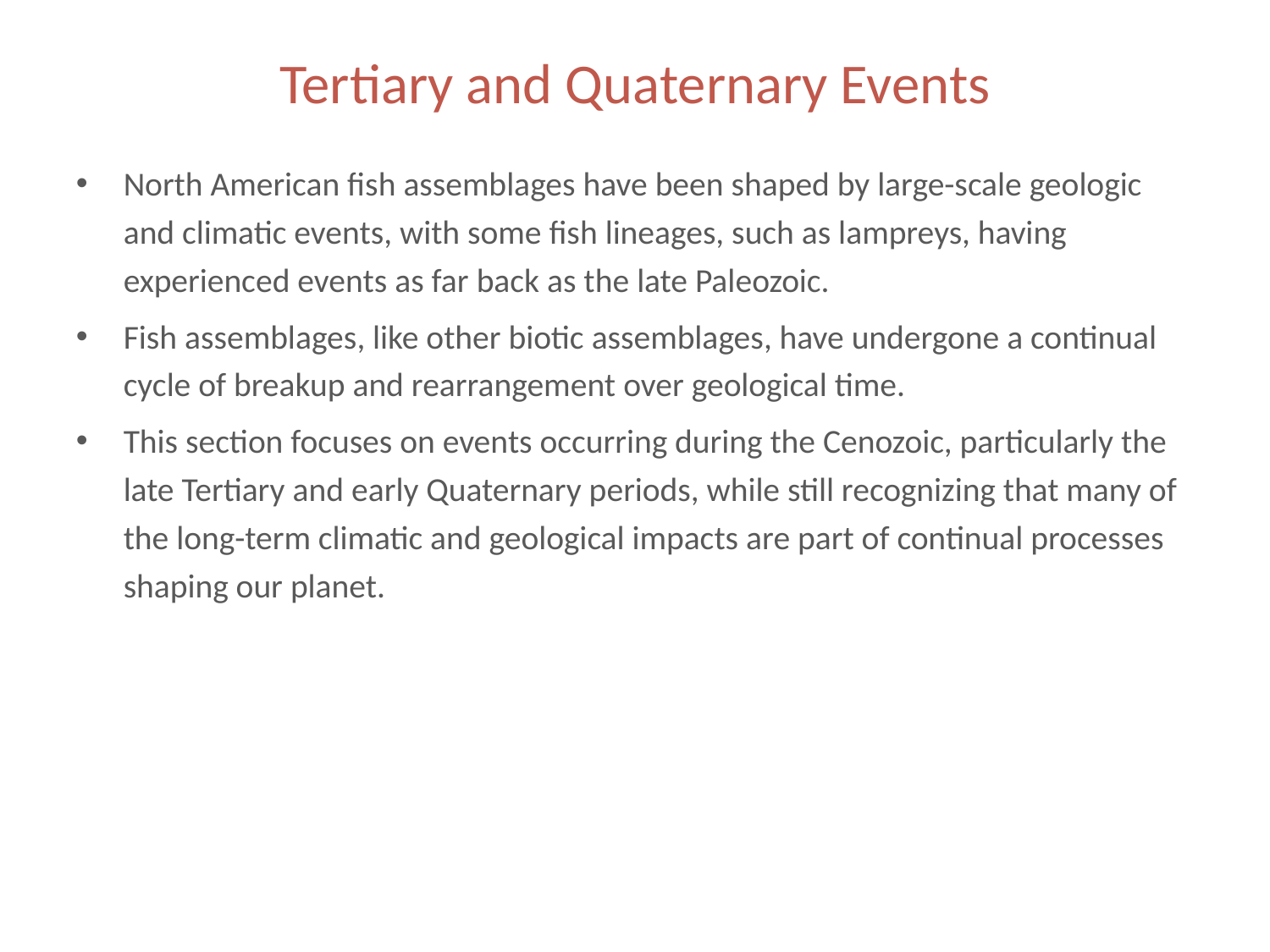

# Tertiary and Quaternary Events
North American fish assemblages have been shaped by large-scale geologic and climatic events, with some fish lineages, such as lampreys, having experienced events as far back as the late Paleozoic.
Fish assemblages, like other biotic assemblages, have undergone a continual cycle of breakup and rearrangement over geological time.
This section focuses on events occurring during the Cenozoic, particularly the late Tertiary and early Quaternary periods, while still recognizing that many of the long-term climatic and geological impacts are part of continual processes shaping our planet.